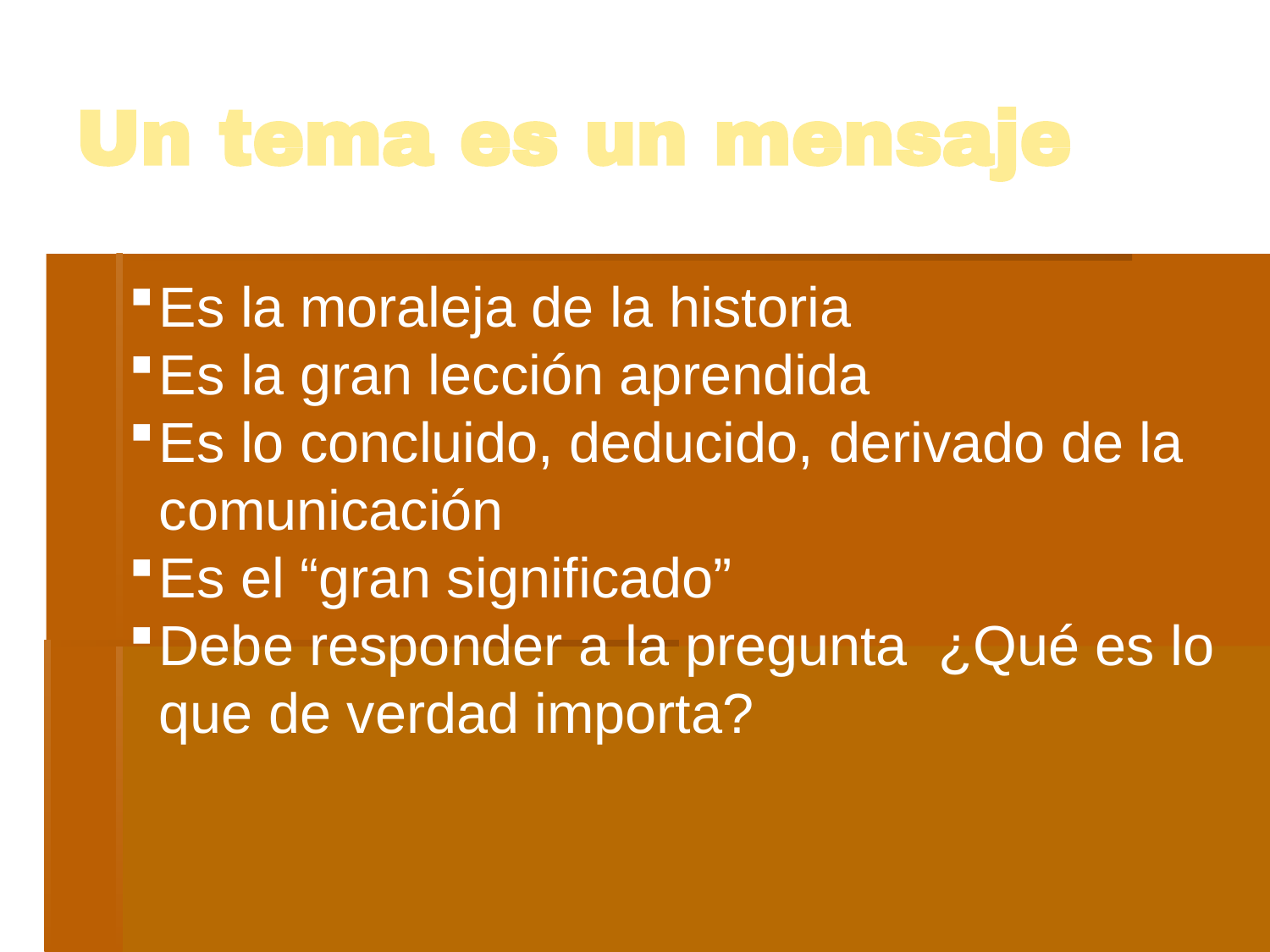

Un tema es un mensaje
Es la moraleja de la historia
Es la gran lección aprendida
Es lo concluido, deducido, derivado de la comunicación
Es el “gran significado”
Debe responder a la pregunta  ¿Qué es lo que de verdad importa?